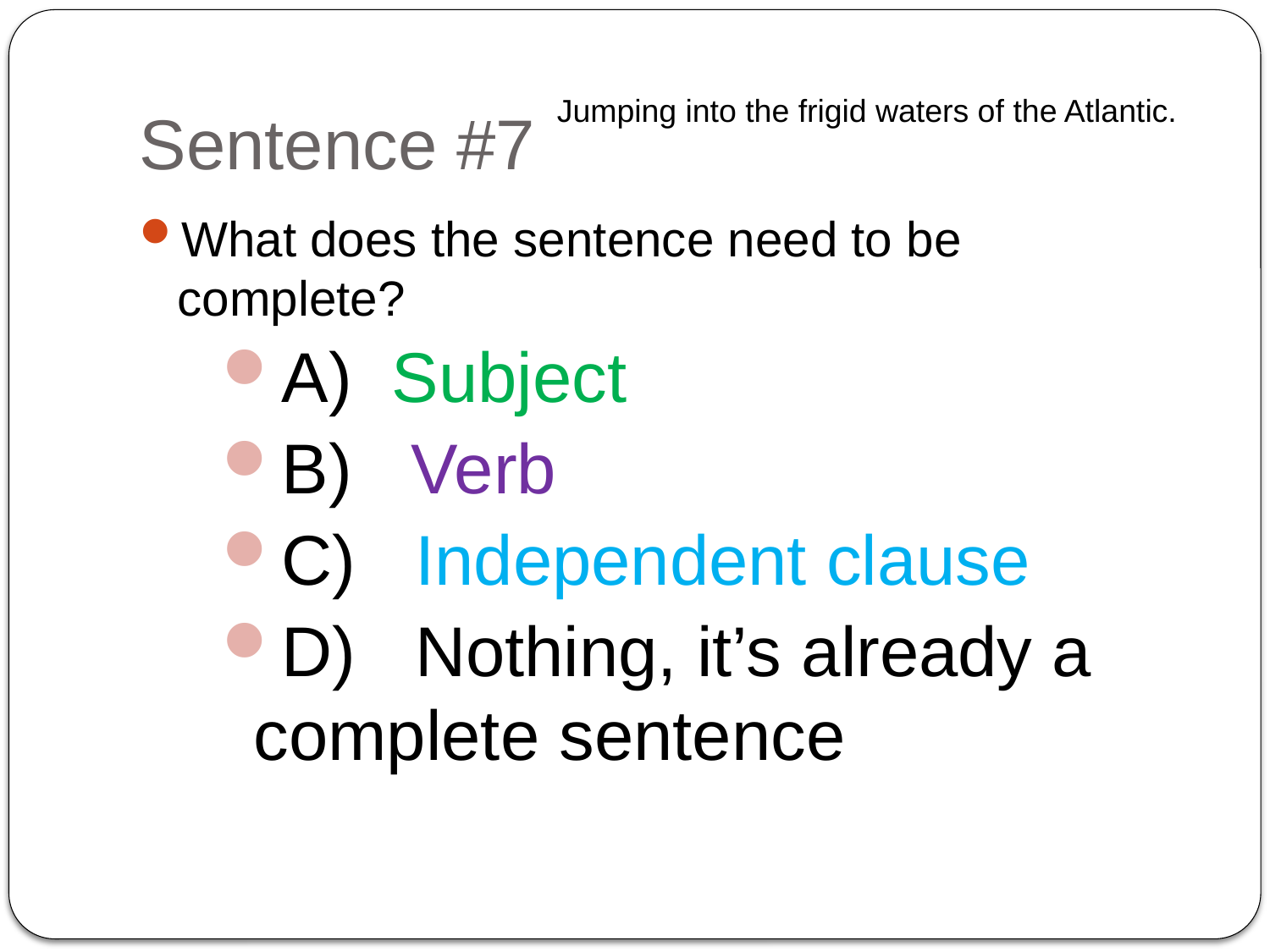

# Sentence #7
Jumping into the frigid waters of the Atlantic.
What does the sentence need to be complete?
A)  Subject
B)   Verb
C)   Independent clause
D)   Nothing, it’s already a complete sentence